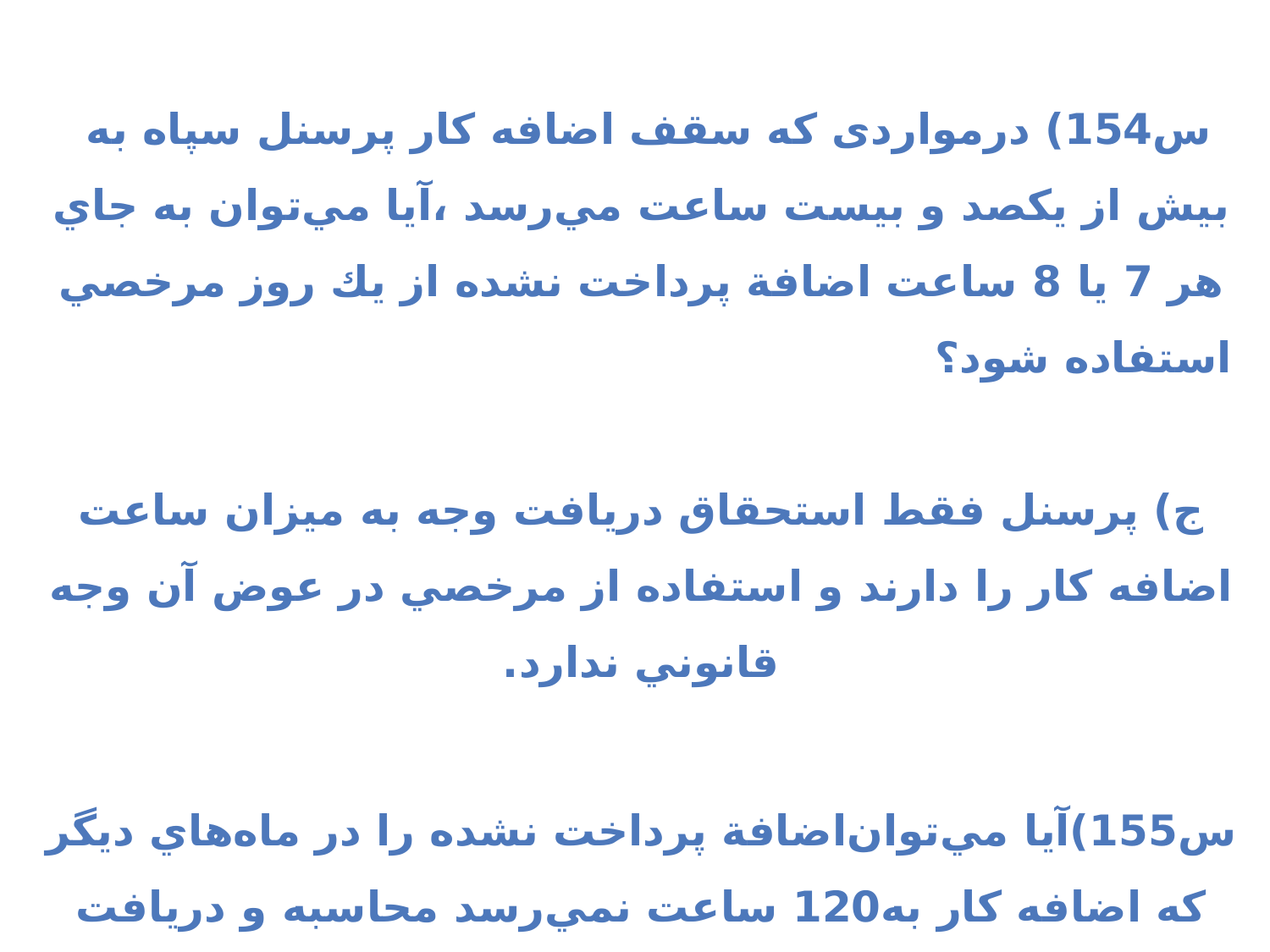

س154) درمواردی که سقف اضافه كار پرسنل سپاه به  بيش از يكصد و بيست ساعت مي‌رسد ،آيا مي‌توان به جاي هر 7 يا 8 ساعت اضافة پرداخت نشده از يك روز مرخصي استفاده شود؟                                                                                                                                             ج) پرسنل فقط استحقاق دريافت وجه به ميزان ساعت اضافه كار را دارند و استفاده از مرخصي در عوض آن وجه قانوني ندارد.

س155)آيا مي‌توان‌اضافة پرداخت نشده را در ماه‌هاي ديگر كه اضافه كار به120 ساعت نمي‌رسد محاسبه و دريافت كرد؟                                                                                                              ج)اضافه كار مربوط به هر ماه به ميزان همان ماه قابل پرداخت مي‌باشد.